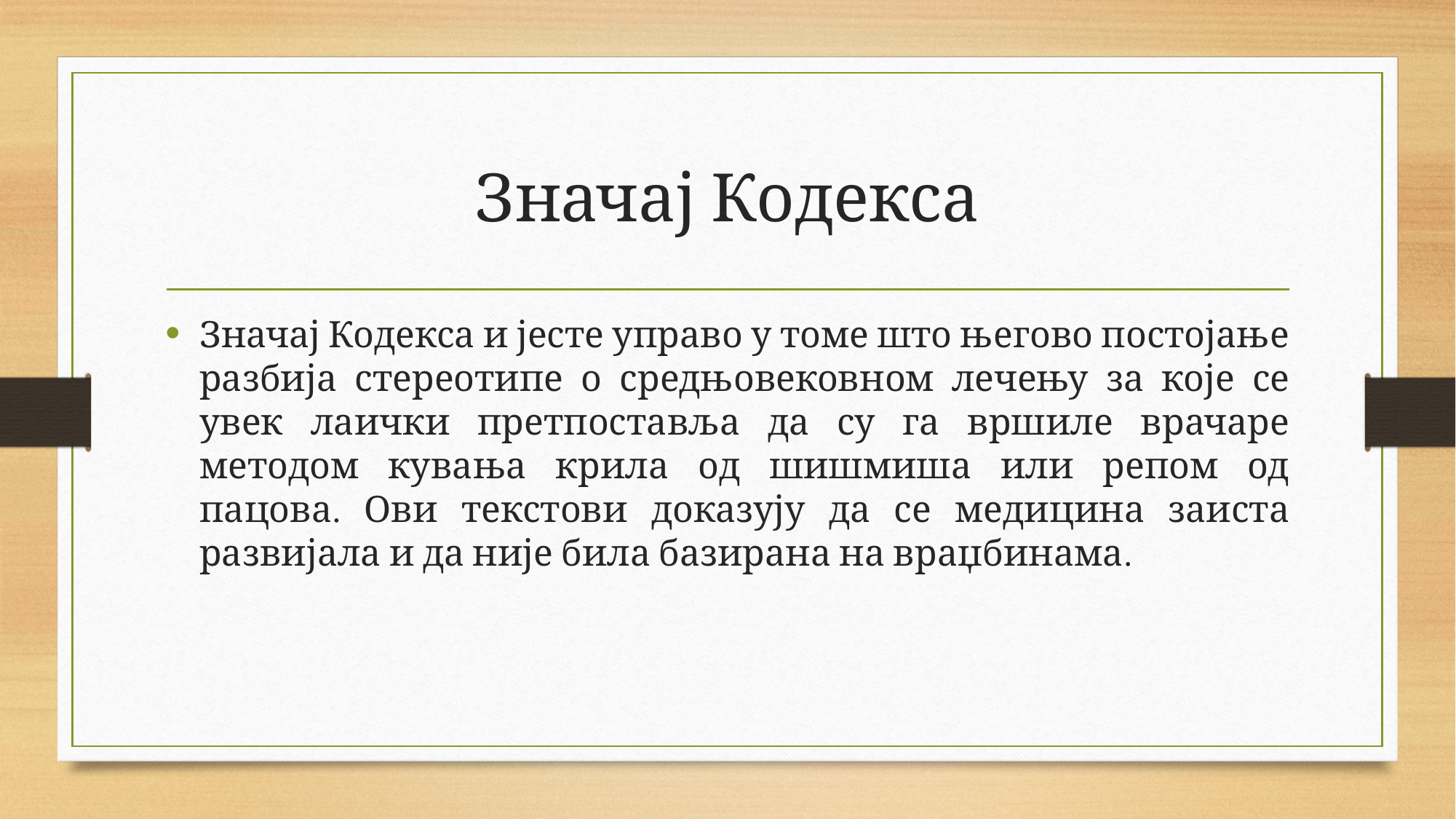

# Значај Кодекса
Значај Кодекса и јесте управо у томе што његово постојање разбија стереотипе о средњовековном лечењу за које се увек лаички претпоставља да су га вршиле врачаре методом кувања крила од шишмиша или репом од пацова. Ови текстови доказују да се медицина заиста развијала и да није била базирана на враџбинама.